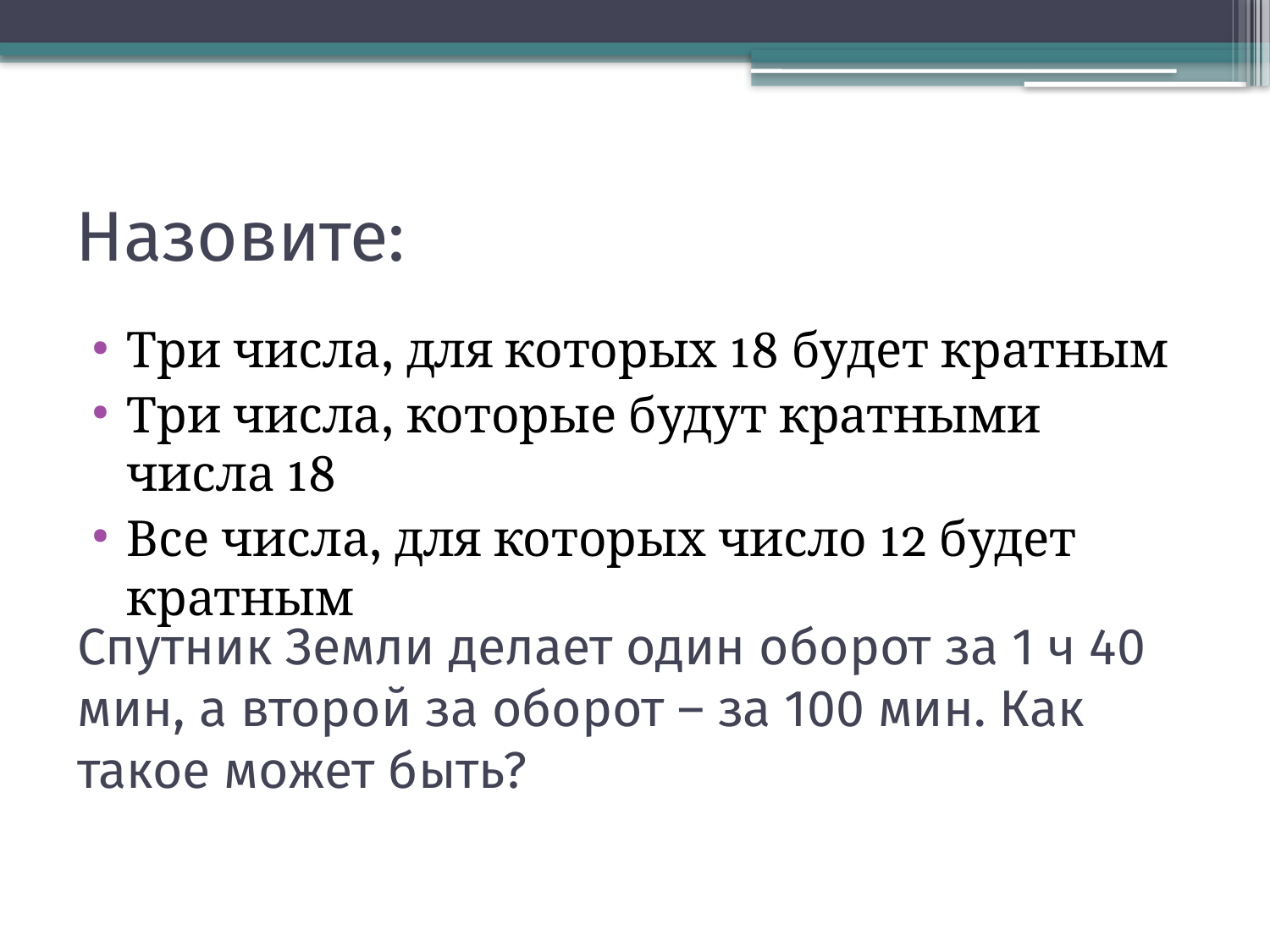

# Назовите:
Три числа, для которых 18 будет кратным
Три числа, которые будут кратными числа 18
Все числа, для которых число 12 будет кратным
Спутник Земли делает один оборот за 1 ч 40 мин, а второй за оборот – за 100 мин. Как такое может быть?